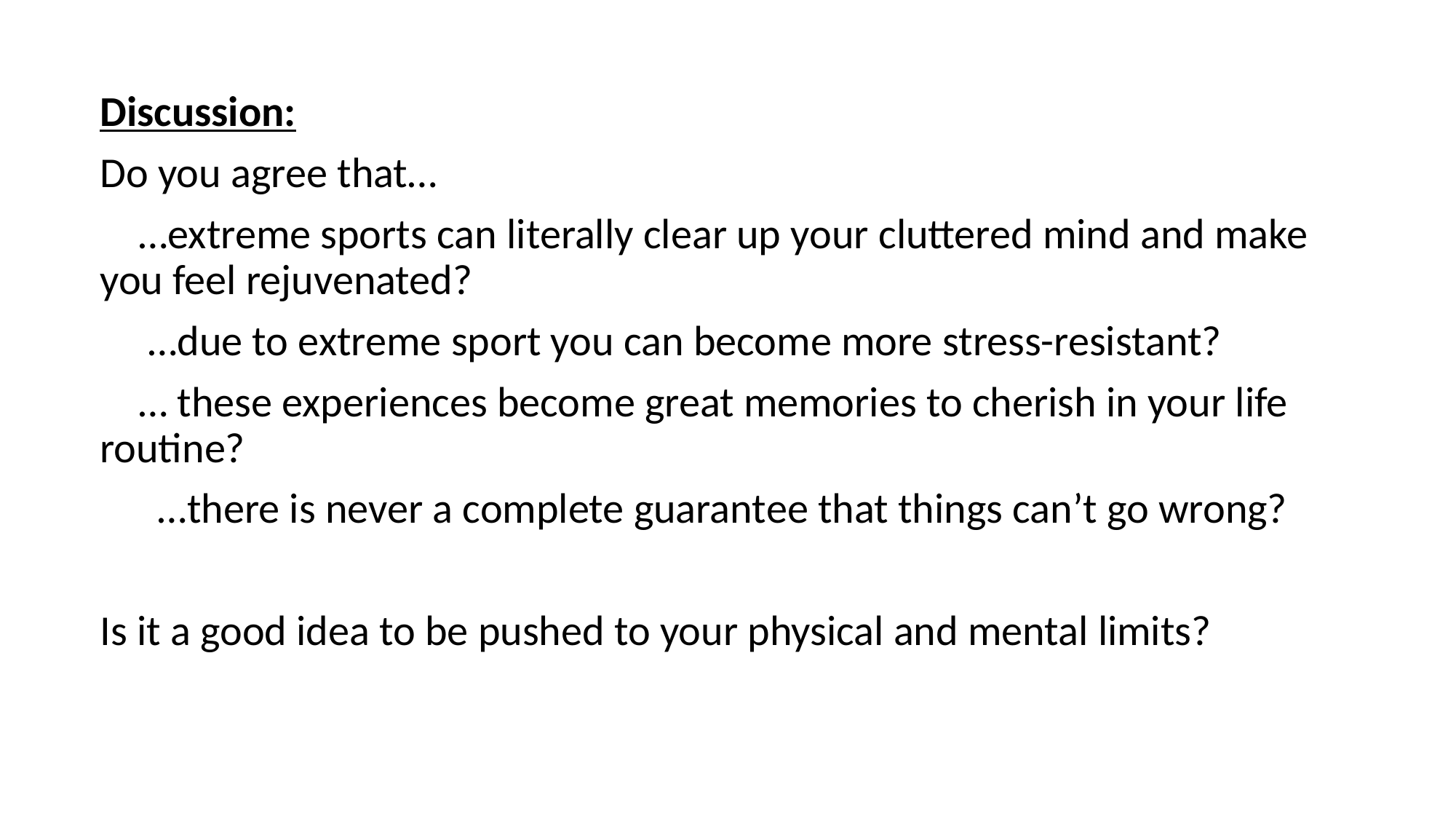

#
Discussion:
Do you agree that…
    …extreme sports can literally clear up your cluttered mind and make you feel rejuvenated?
     …due to extreme sport you can become more stress-resistant?
    … these experiences become great memories to cherish in your life routine?
      …there is never a complete guarantee that things can’t go wrong?

Is it a good idea to be pushed to your physical and mental limits?